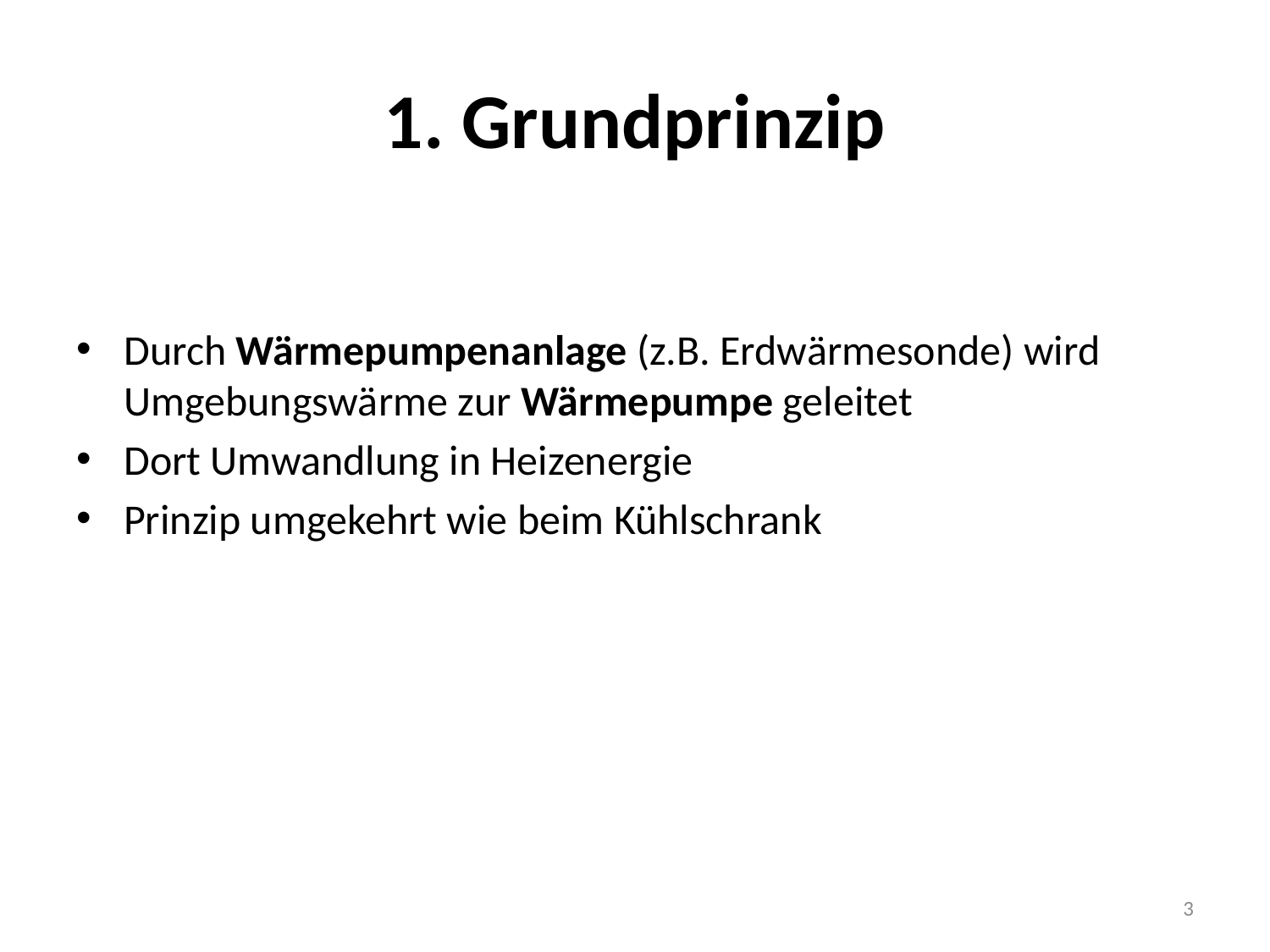

# 1. Grundprinzip
Durch Wärmepumpenanlage (z.B. Erdwärmesonde) wird Umgebungswärme zur Wärmepumpe geleitet
Dort Umwandlung in Heizenergie
Prinzip umgekehrt wie beim Kühlschrank

3